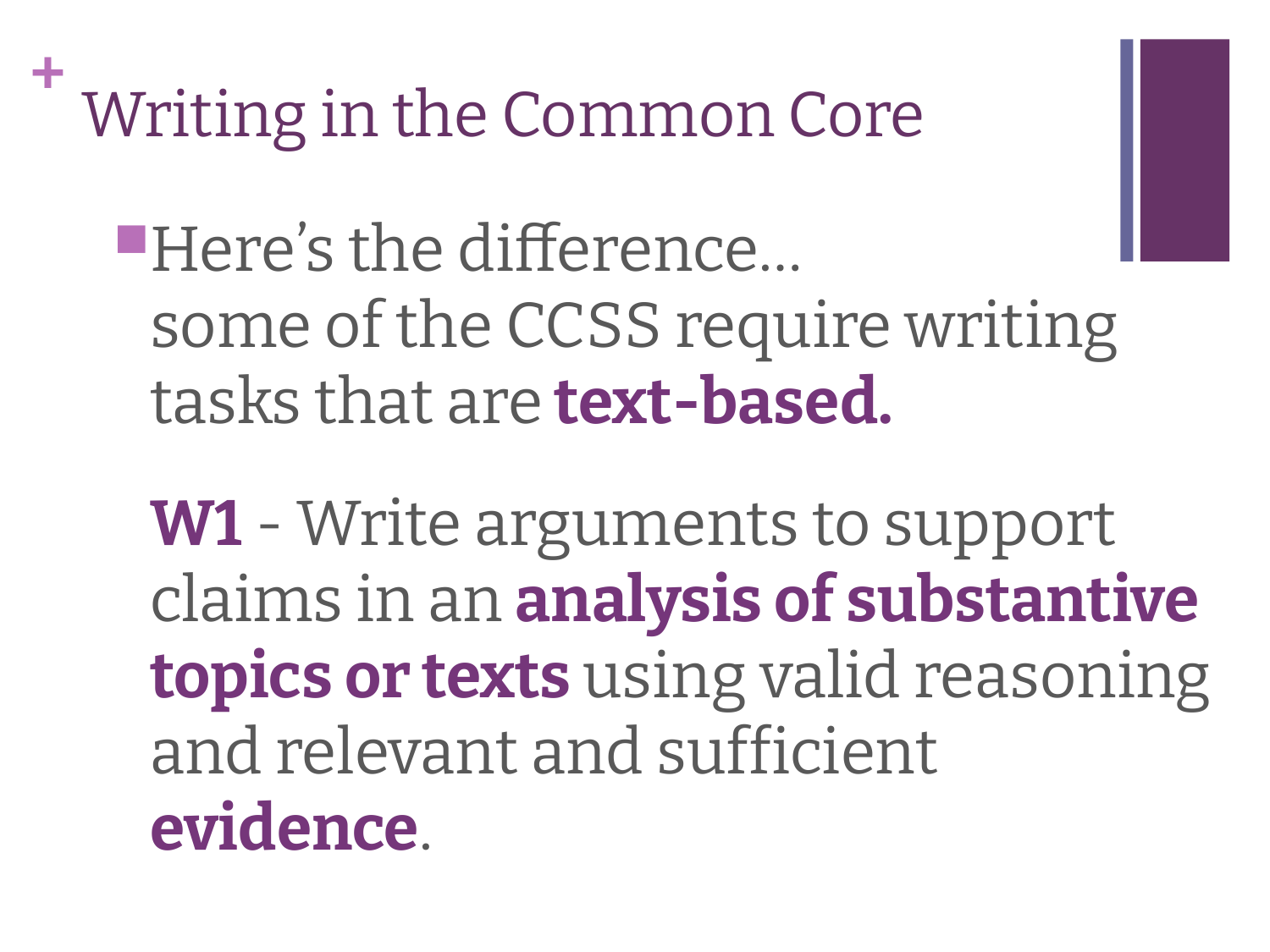

# Writing in the Common Core
Here’s the difference…
some of the CCSS require writing tasks that are text-based.
W1 - Write arguments to support claims in an analysis of substantive topics or texts using valid reasoning and relevant and sufficient evidence.